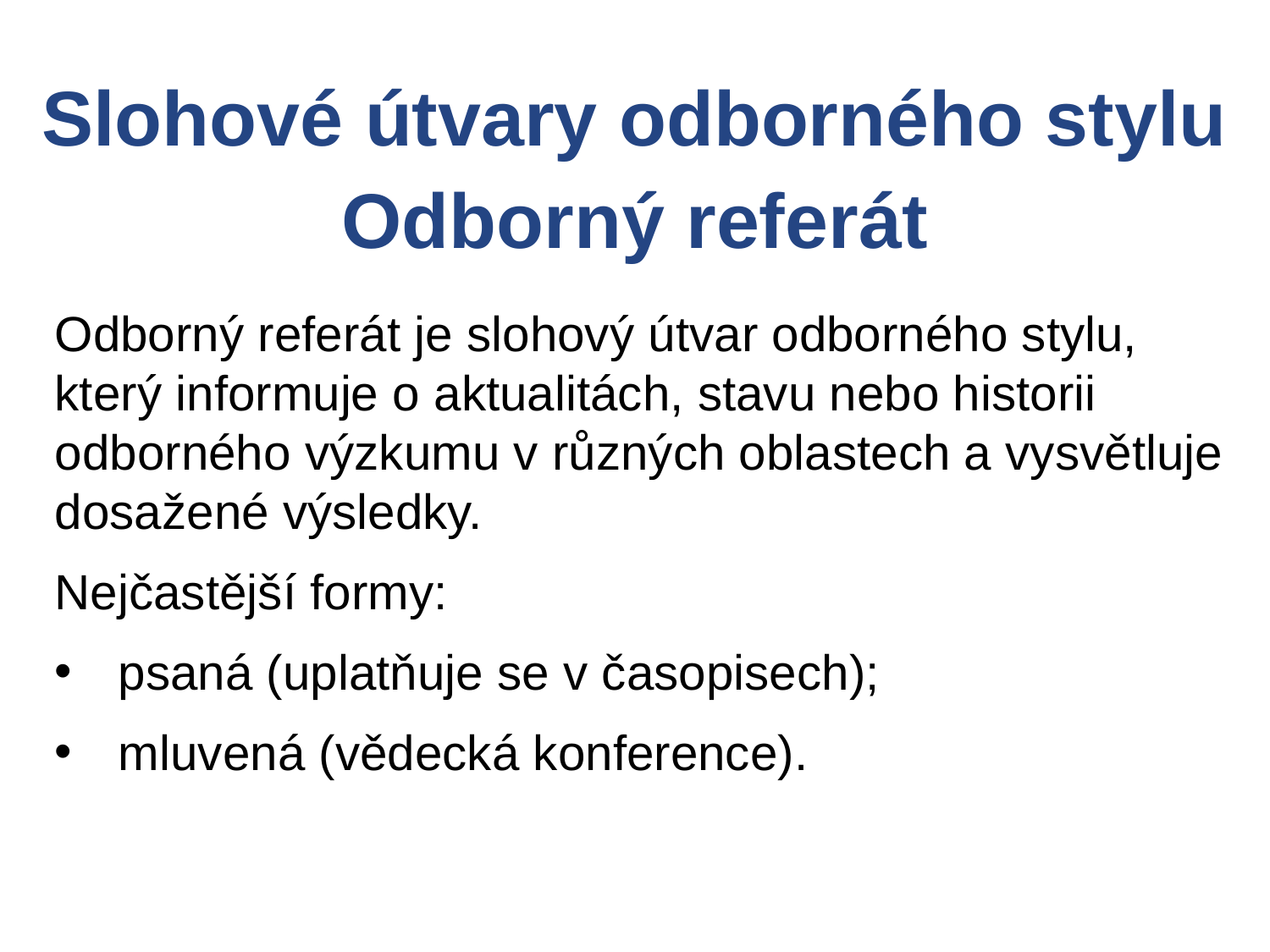

Slohové útvary odborného stylu
Odborný referát
Odborný referát je slohový útvar odborného stylu, který informuje o aktualitách, stavu nebo historii odborného výzkumu v různých oblastech a vysvětluje dosažené výsledky.
Nejčastější formy:
psaná (uplatňuje se v časopisech);
mluvená (vědecká konference).